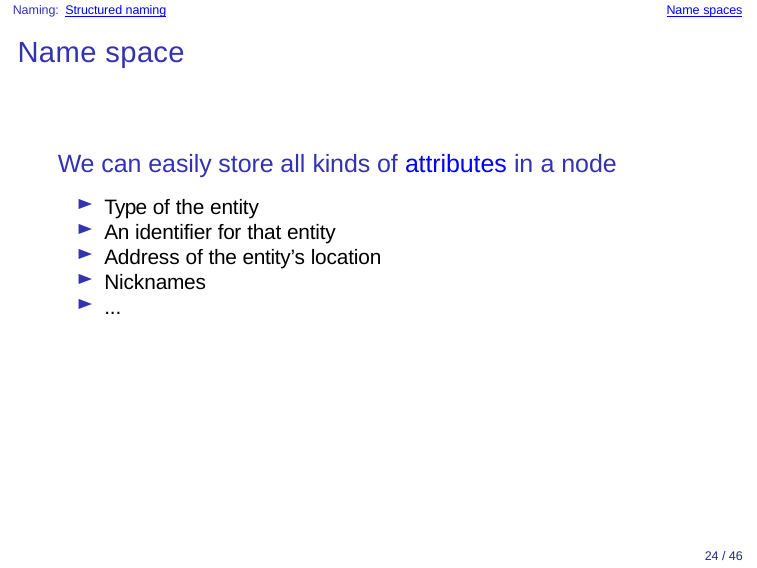

Naming: Structured naming
Name spaces
Name space
We can easily store all kinds of attributes in a node
Type of the entity
An identifier for that entity
Address of the entity’s location
Nicknames
...
24 / 46